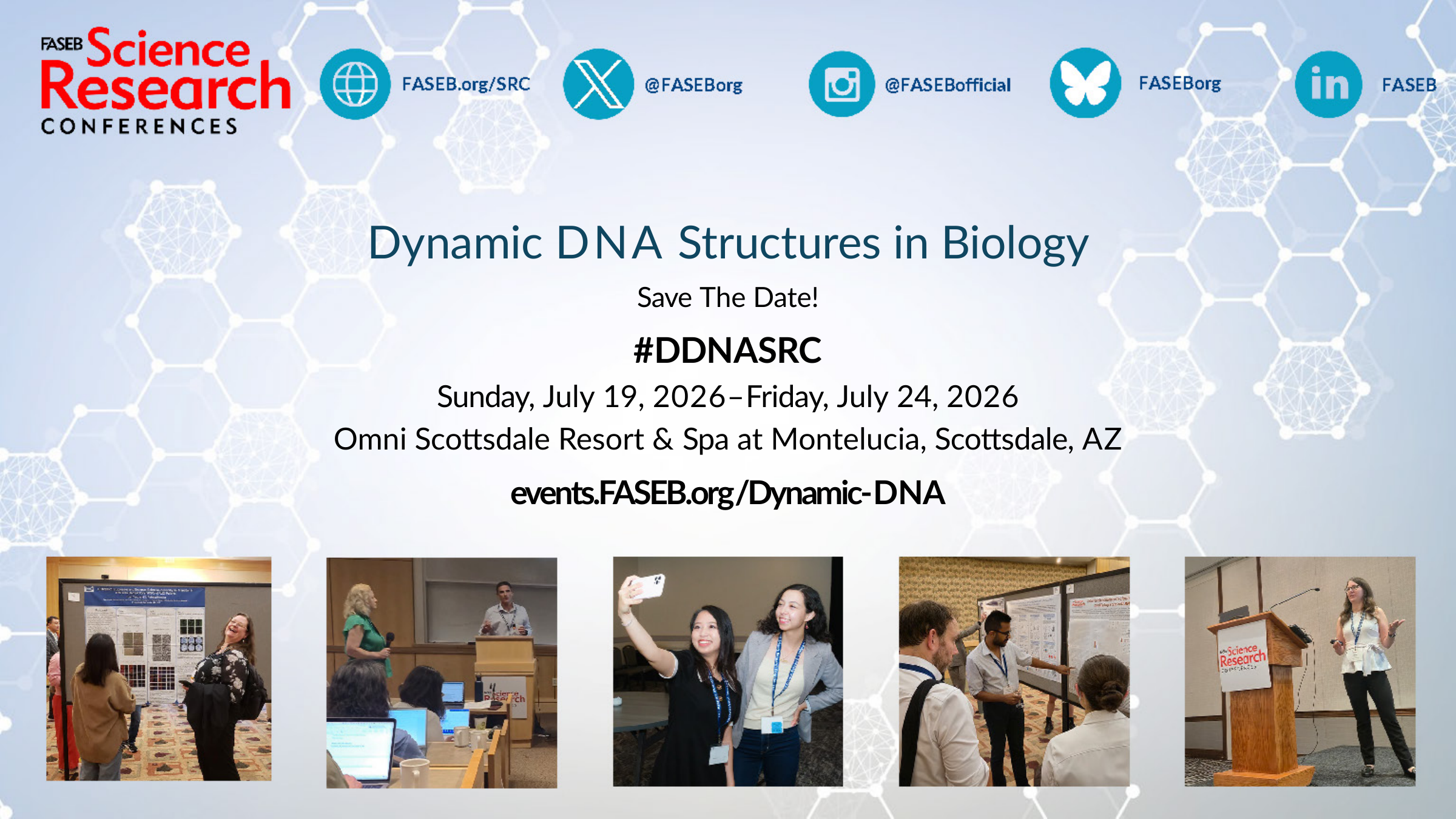

# Dynamic DNA Structures in Biology
Save The Date!
#DDNASRC
Sunday, July 19, 2026–Friday, July 24, 2026
Omni Scottsdale Resort & Spa at Montelucia, Scottsdale, AZ
events.FASEB.org/Dynamic-DNA